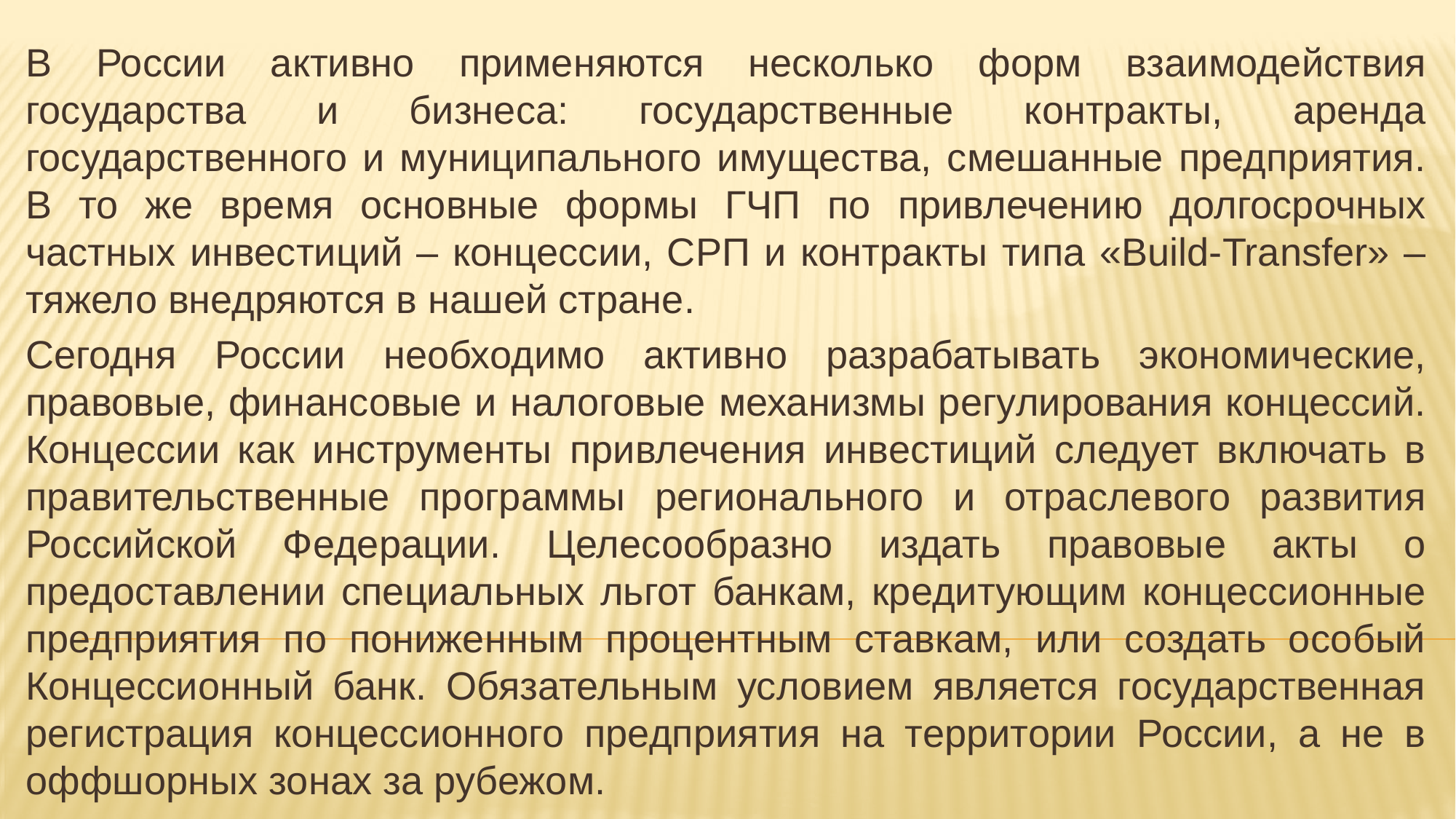

В России активно применяются несколько форм взаимодействия государства и бизнеса: государственные контракты, аренда государственного и муниципального имущества, смешанные предприятия. В то же время основные формы ГЧП по привлечению долгосрочных частных инвестиций – концессии, СРП и контракты типа «Build-Transfer» – тяжело внедряются в нашей стране.
Сегодня России необходимо активно разрабатывать экономические, правовые, финансовые и налоговые механизмы регулирования концессий. Концессии как инструменты привлечения инвестиций следует включать в правительственные программы регионального и отраслевого развития Российской Федерации. Целесообразно издать правовые акты о предоставлении специальных льгот банкам, кредитующим концессионные предприятия по пониженным процентным ставкам, или создать особый Концессионный банк. Обязательным условием является государственная регистрация концессионного предприятия на территории России, а не в оффшорных зонах за рубежом.